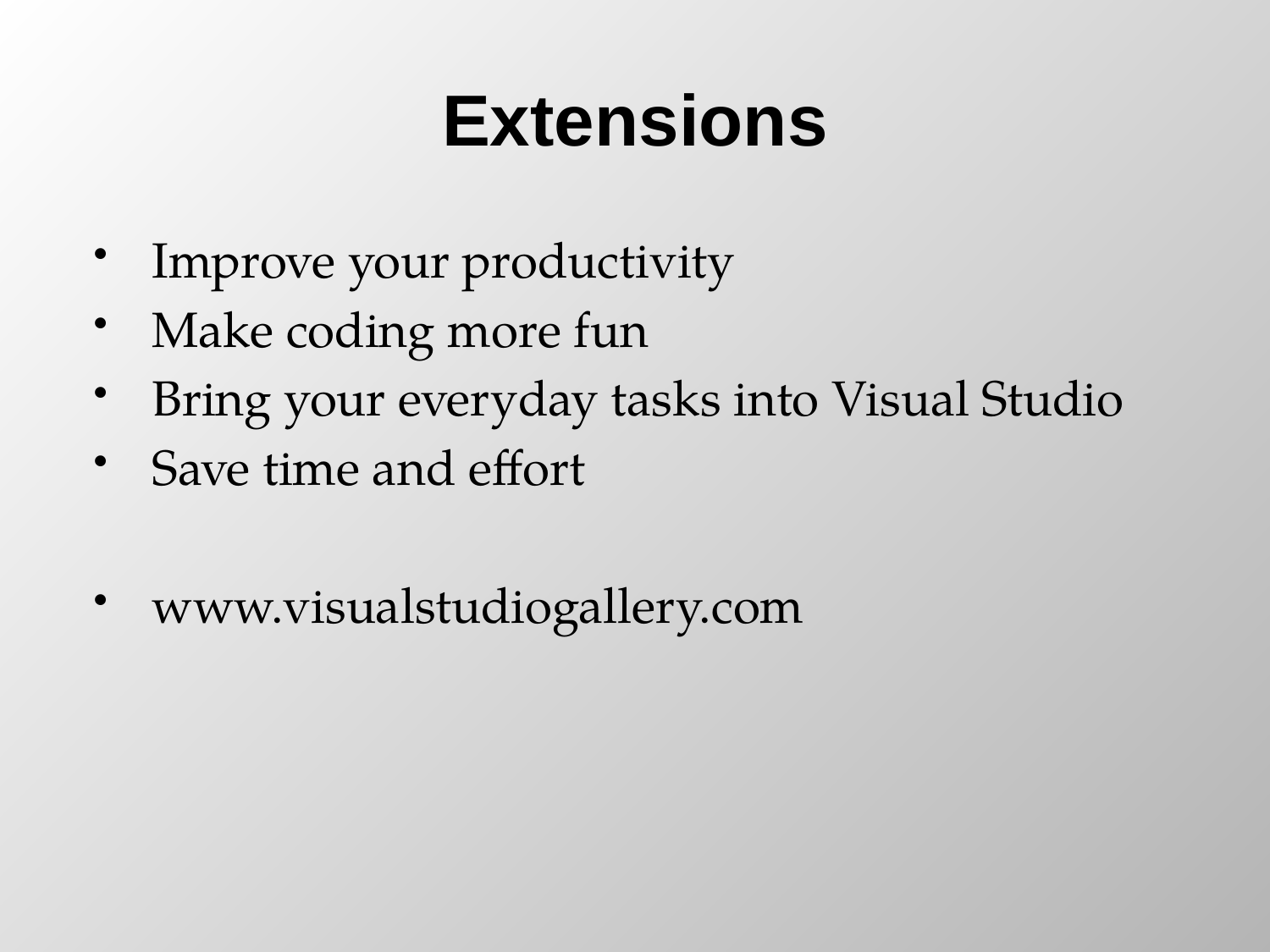

# Extensions
Improve your productivity
Make coding more fun
Bring your everyday tasks into Visual Studio
Save time and effort

www.visualstudiogallery.com